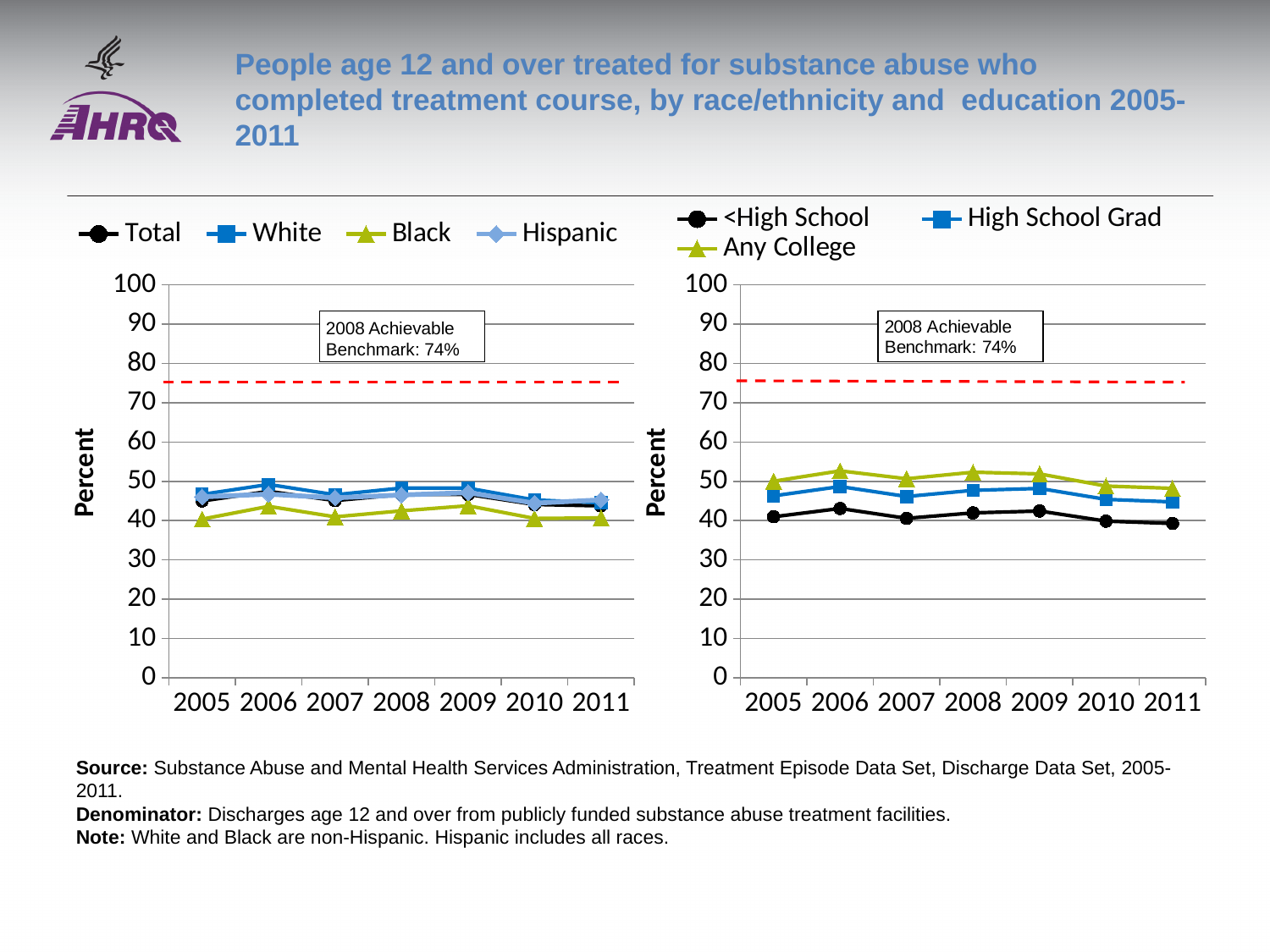

# People age 12 and over treated for substance abuse who completed treatment course, by race/ethnicity and  education 2005-2011

### Chart

| Category | Total | White | Black | Hispanic |
|---|---|---|---|---|
| 2005 | 44.9917519976425 | 46.67893632433358 | 40.37616432163312 | 46.04305646742299 |
| 2006 | 47.45328562389952 | 49.20045865799113 | 43.63702778497867 | 46.736655098690655 |
| 2007 | 45.1009027248929 | 46.58829259652851 | 40.959874699538986 | 45.79144717167767 |
| 2008 | 46.63609427 | 48.29133018 | 42.49032044 | 46.52618082 |
| 2009 | 46.66935704818251 | 48.26870144119251 | 43.78796433601578 | 47.11410419085965 |
| 2010 | 44.1 | 45.26276402 | 40.551973 | 44.44093048 |
| 2011 | 43.74473 | 44.54063 | 40.69177 | 45.27858 |

### Chart

| Category | <High School | High School Grad | Any College |
|---|---|---|---|
| 2005 | 40.983414238763146 | 46.30404510875903 | 50.02826707416938 |
| 2006 | 43.08297159292145 | 48.67638730400237 | 52.67828403001749 |
| 2007 | 40.58721475149396 | 46.13492005661849 | 50.659145011902616 |
| 2008 | 41.96486961 | 47.70223922 | 52.33162797 |
| 2009 | 42.444116487067596 | 48.18817800788955 | 51.89518572423675 |
| 2010 | 39.8669314 | 45.39805356 | 48.79483653 |
| 2011 | 39.27747 | 44.76672 | 48.20732 |
2008 Achievable Benchmark: 74%
Source: Substance Abuse and Mental Health Services Administration, Treatment Episode Data Set, Discharge Data Set, 2005-2011.
Denominator: Discharges age 12 and over from publicly funded substance abuse treatment facilities.
Note: White and Black are non-Hispanic. Hispanic includes all races.